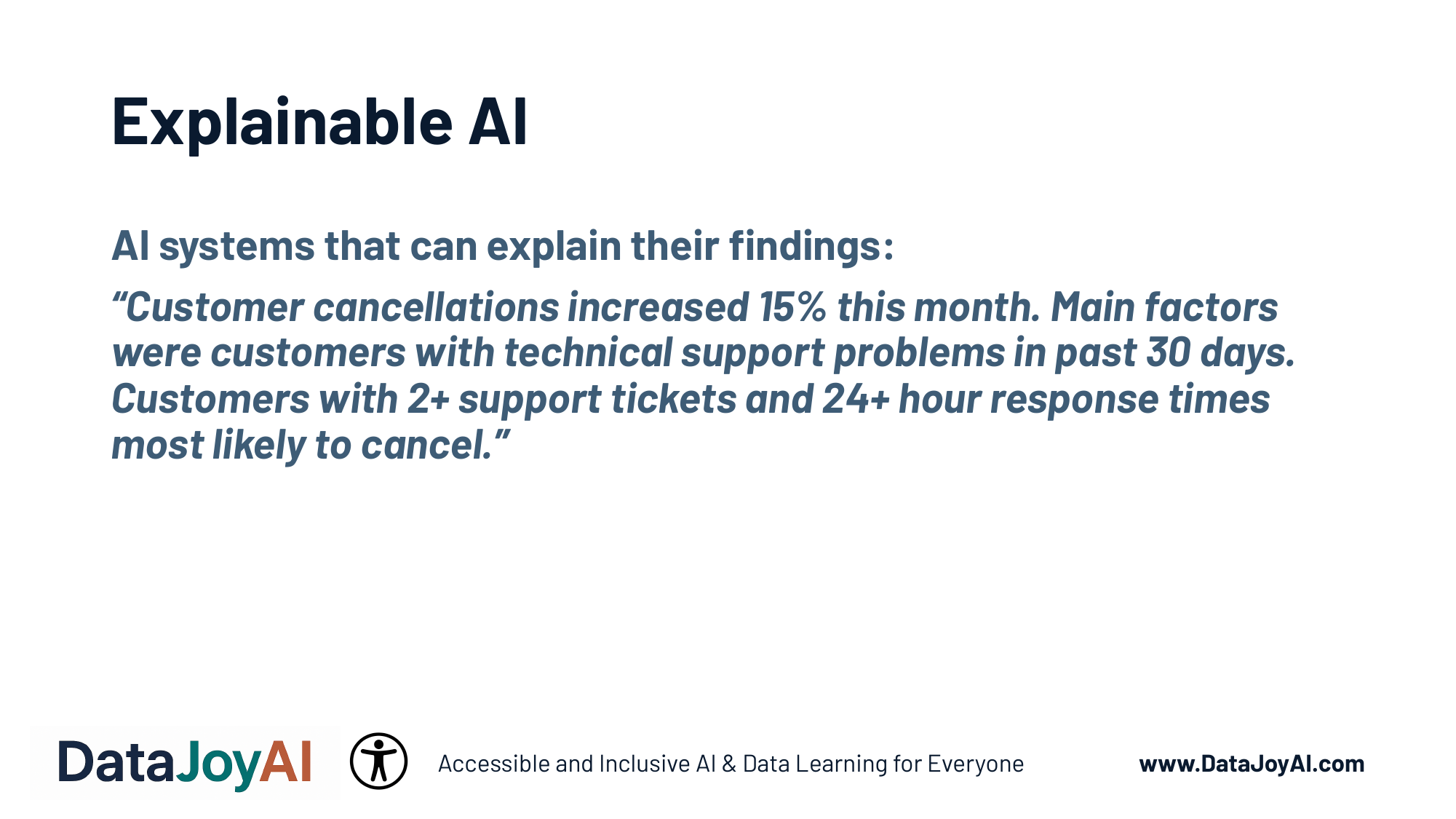

# Explainable AI
AI systems that can explain their findings:
“Customer cancellations increased 15% this month. Main factors were customers with technical support problems in past 30 days. Customers with 2+ support tickets and 24+ hour response times most likely to cancel.”